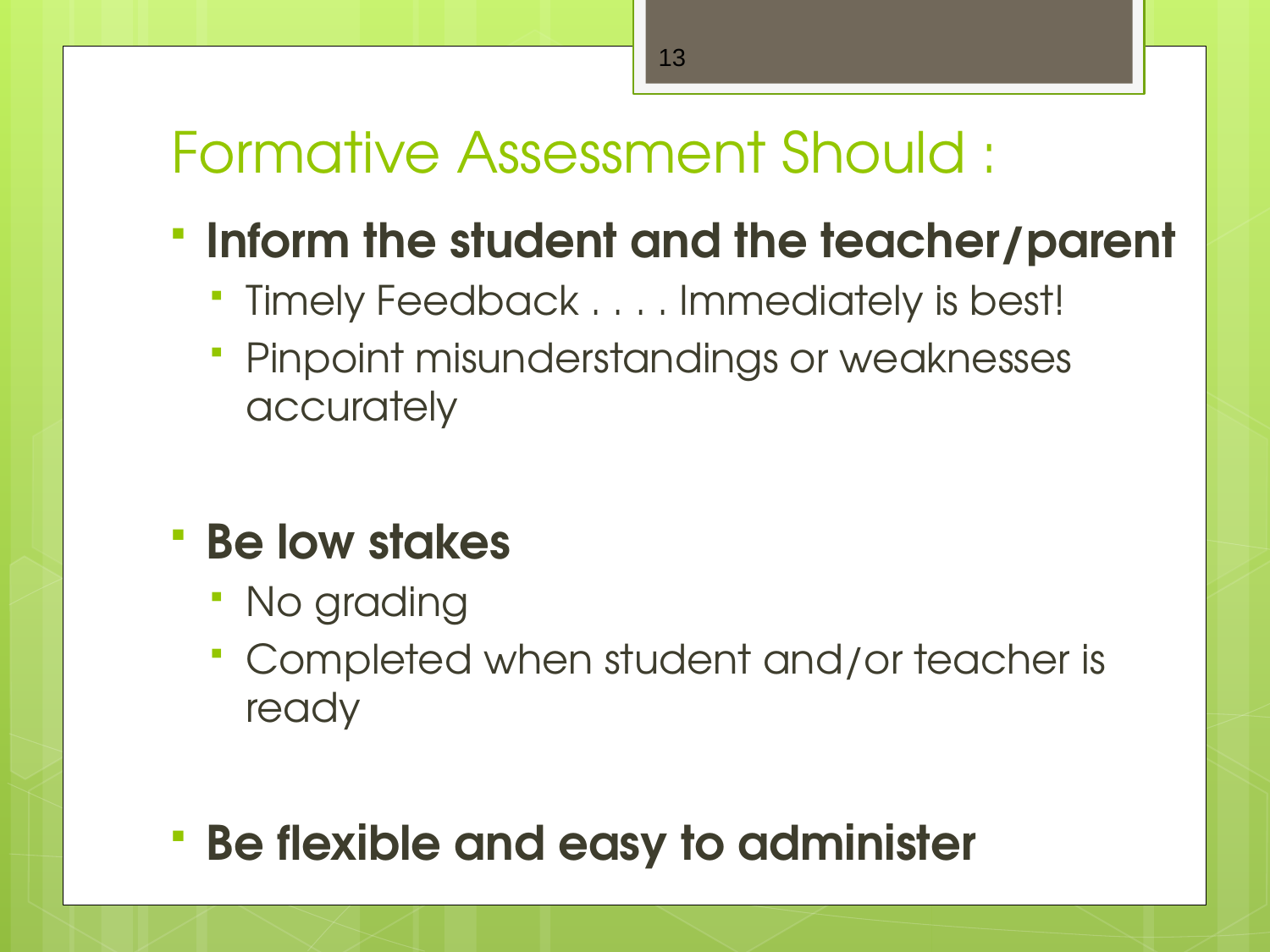

13
# Formative Assessment Should :

Inform the student and the teacher/parent
Timely Feedback . . . . Immediately is best!
Pinpoint misunderstandings or weaknesses accurately

Be low stakes
No grading
Completed when student and/or teacher is ready

Be flexible and easy to administer